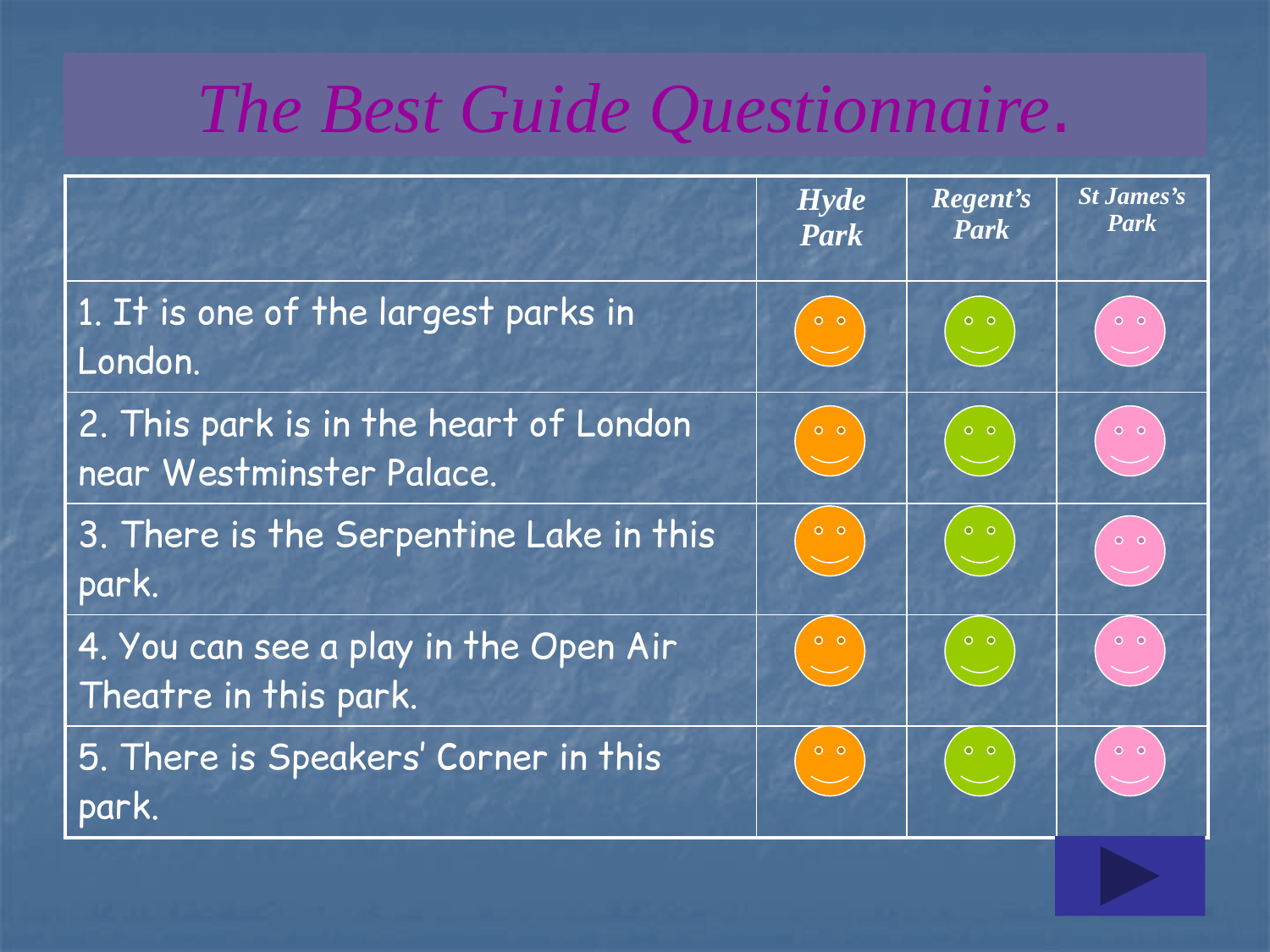

# The Best Guide Questionnaire.
|  | Hyde Park | Regent’s Park | St James’s Park |
| --- | --- | --- | --- |
| 1. It is one of the largest parks in London. |  |  |  |
| 2. This park is in the heart of London near Westminster Palace. |  |  |  |
| 3. There is the Serpentine Lake in this park. |  |  |  |
| 4. You can see a play in the Open Air Theatre in this park. |  |  |  |
| 5. There is Speakers’ Corner in this park. |  |  |  |